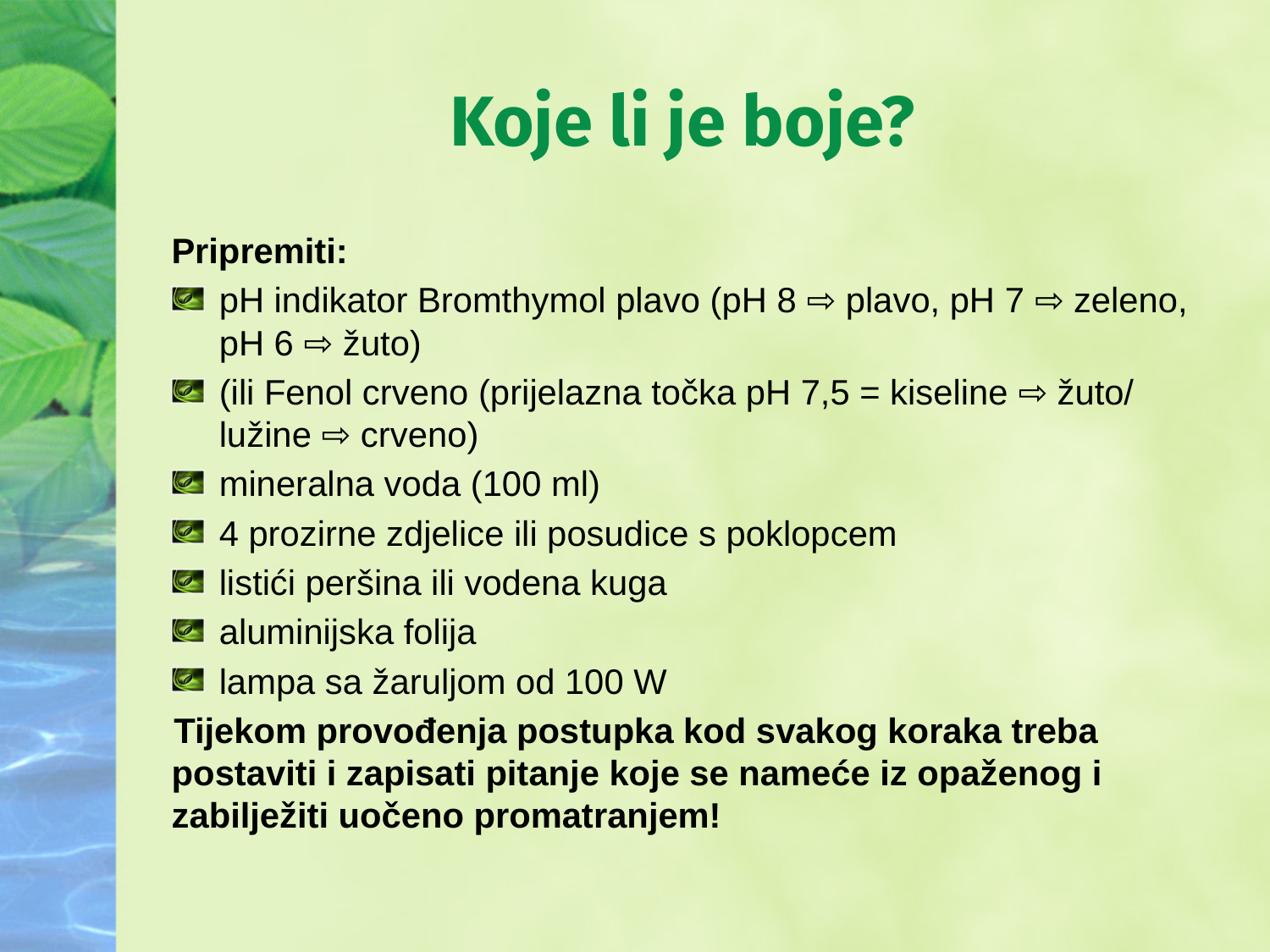

# Koje li je boje?
Pripremiti:
pH indikator Bromthymol plavo (pH 8 ⇨ plavo, pH 7 ⇨ zeleno, pH 6 ⇨ žuto)
(ili Fenol crveno (prijelazna točka pH 7,5 = kiseline ⇨ žuto/ lužine ⇨ crveno)
mineralna voda (100 ml)
4 prozirne zdjelice ili posudice s poklopcem
listići peršina ili vodena kuga
aluminijska folija
lampa sa žaruljom od 100 W
Tijekom provođenja postupka kod svakog koraka treba postaviti i zapisati pitanje koje se nameće iz opaženog i zabilježiti uočeno promatranjem!